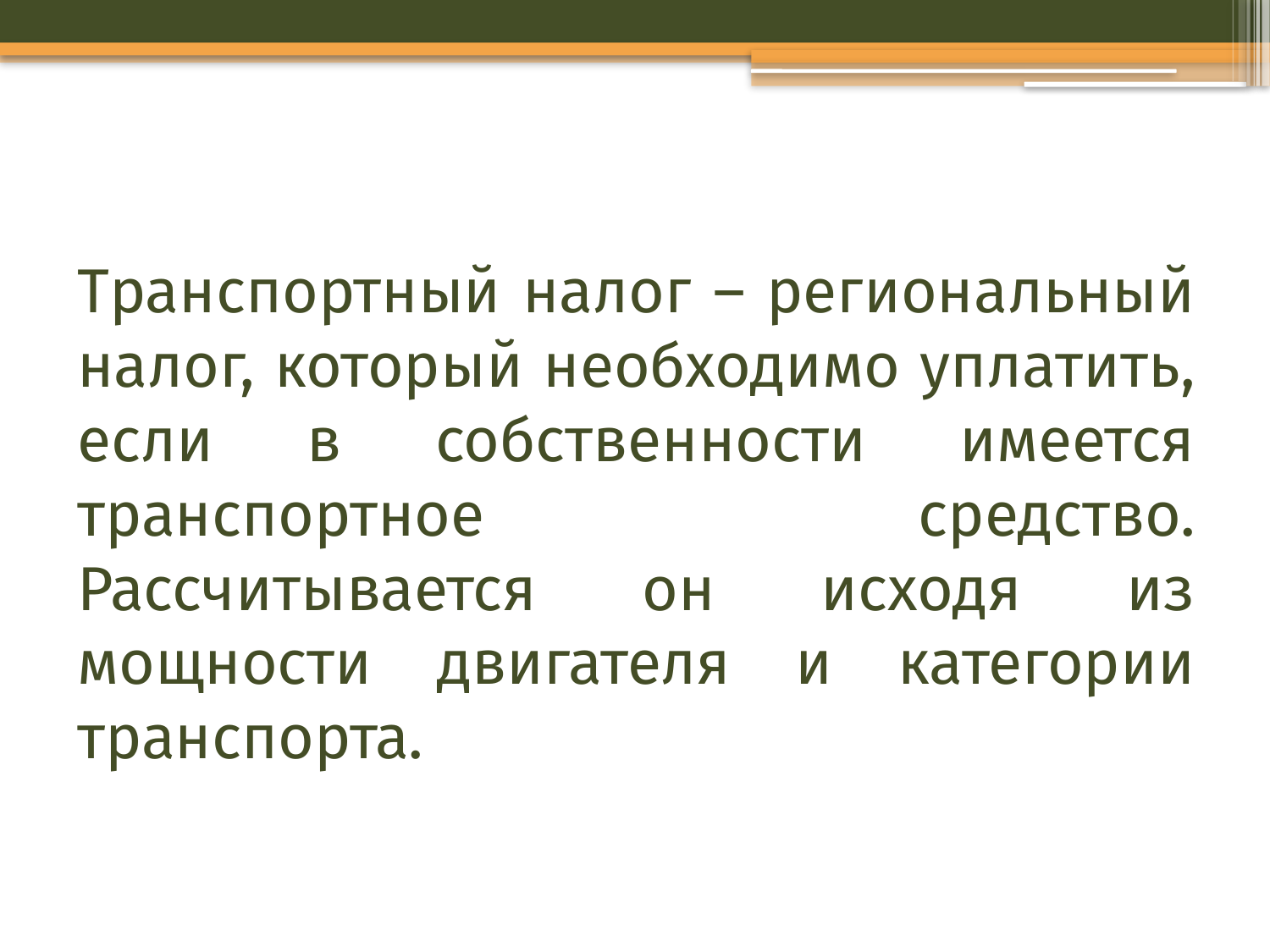

# Транспортный налог – региональный налог, который необходимо уплатить, если в собственности имеется транспортное средство. Рассчитывается он исходя из мощности двигателя и категории транспорта.